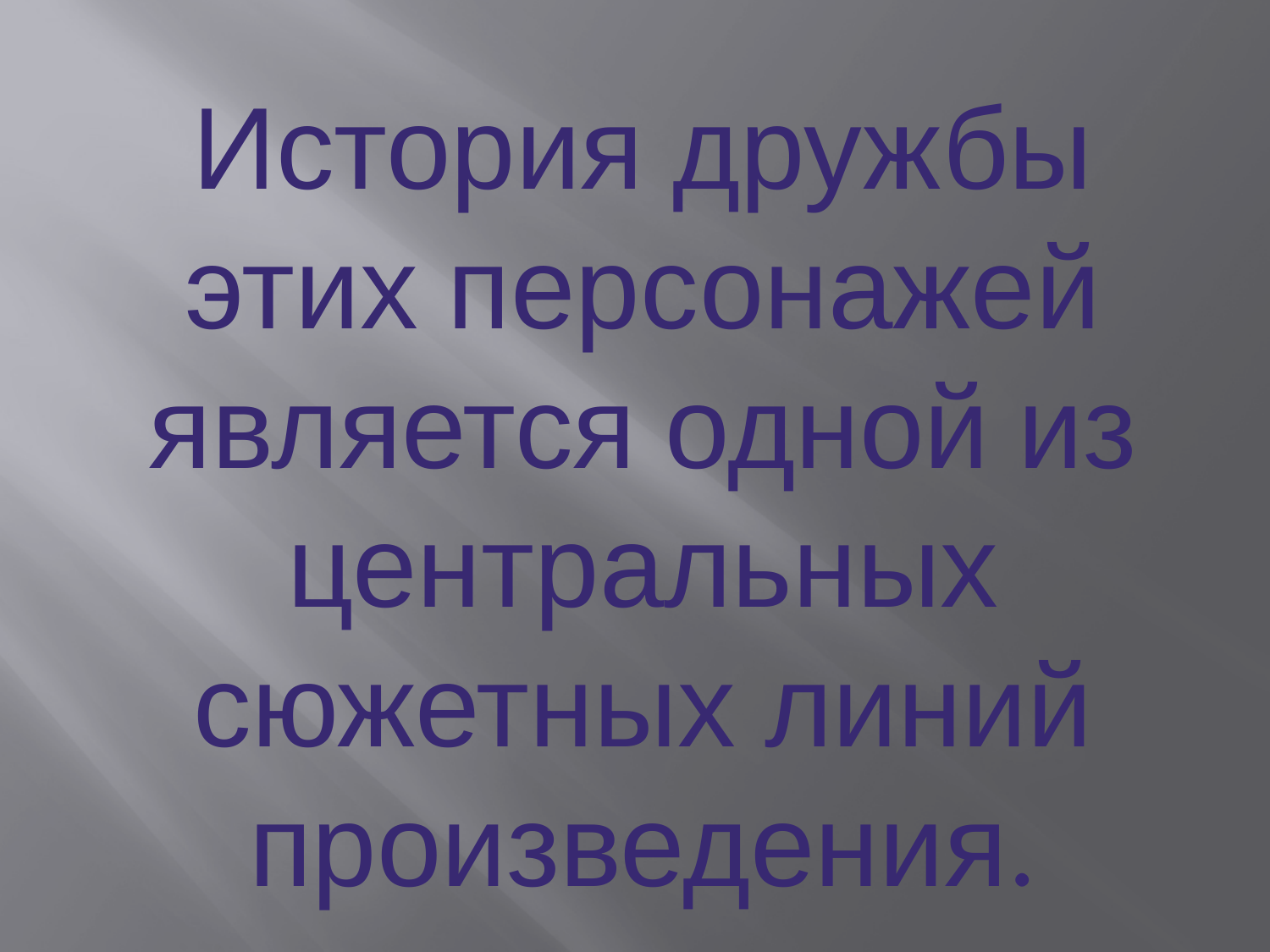

История дружбы этих персонажей является одной из центральных сюжетных линий произведения.